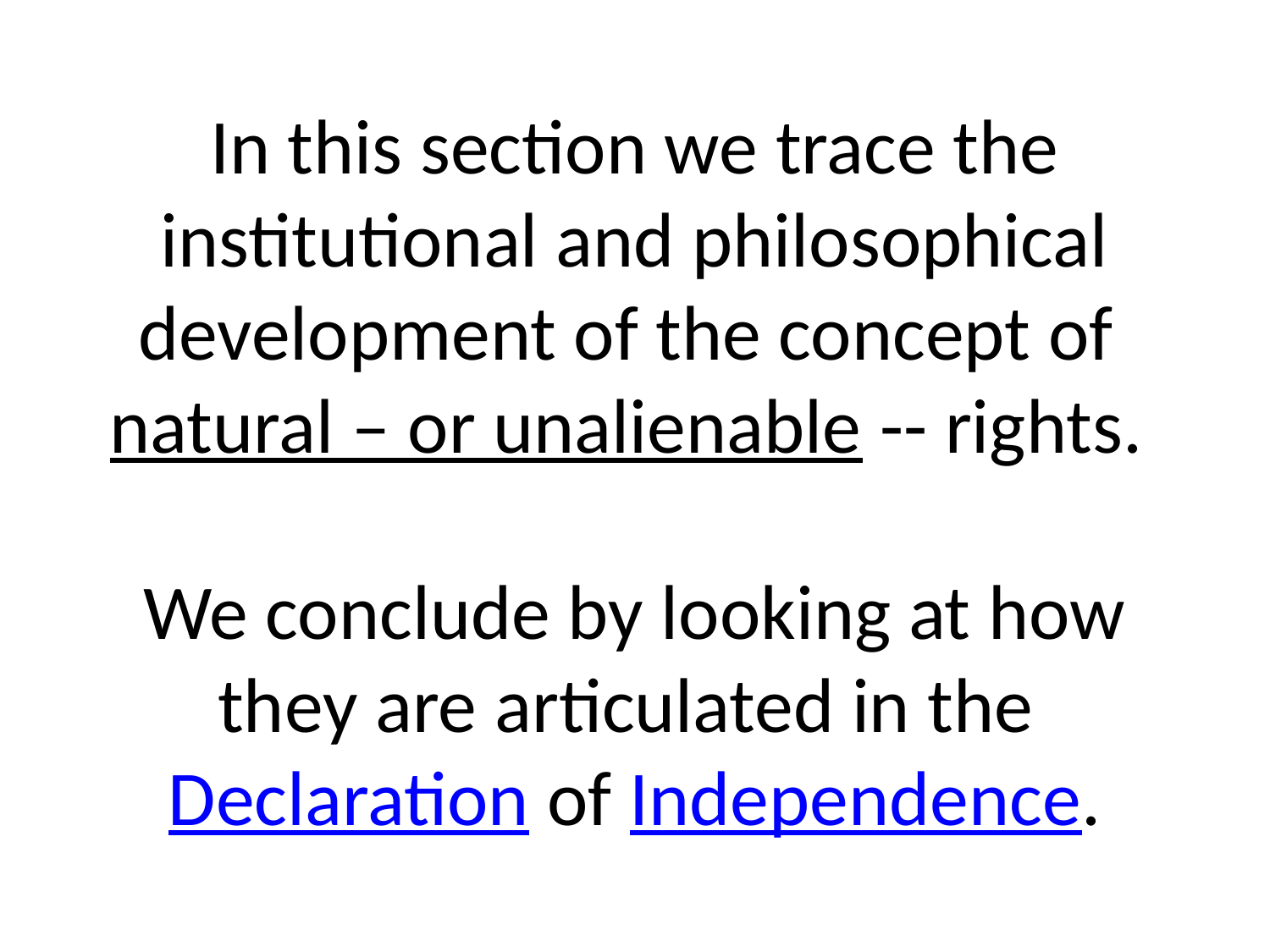

# In this section we trace the institutional and philosophical development of the concept of natural – or unalienable -- rights. We conclude by looking at how they are articulated in the Declaration of Independence.